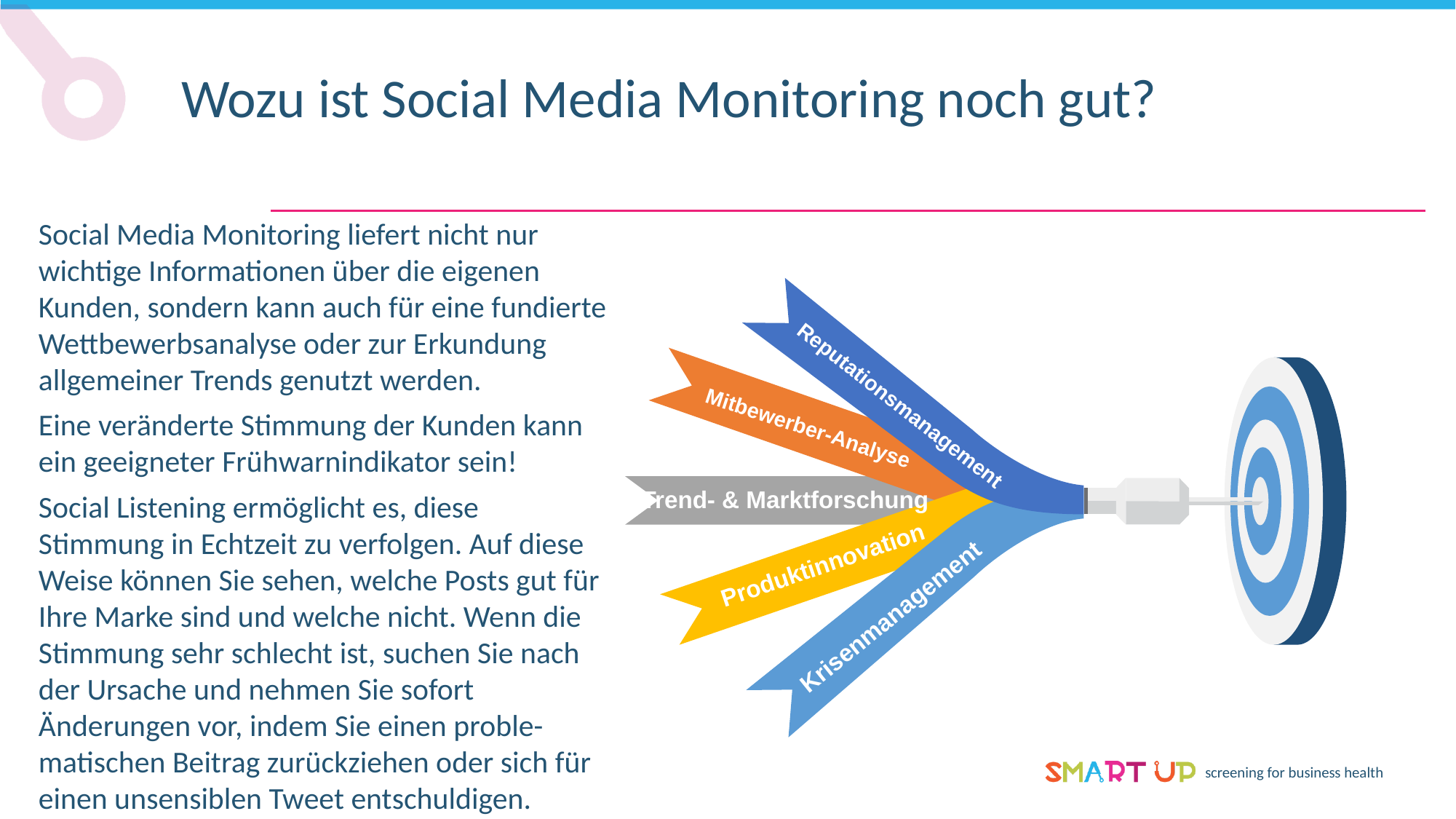

Wozu ist Social Media Monitoring noch gut?
Social Media Monitoring liefert nicht nur wichtige Informationen über die eigenen Kunden, sondern kann auch für eine fundierte Wettbewerbsanalyse oder zur Erkundung allgemeiner Trends genutzt werden.
Eine veränderte Stimmung der Kunden kann ein geeigneter Frühwarnindikator sein!
Social Listening ermöglicht es, diese Stimmung in Echtzeit zu verfolgen. Auf diese Weise können Sie sehen, welche Posts gut für Ihre Marke sind und welche nicht. Wenn die Stimmung sehr schlecht ist, suchen Sie nach der Ursache und nehmen Sie sofort Änderungen vor, indem Sie einen proble-matischen Beitrag zurückziehen oder sich für einen unsensiblen Tweet entschuldigen.

Reputationsmanagement
Mitbewerber-Analyse

Trend- & Marktforschung

Produktinnovation
Krisenmanagement